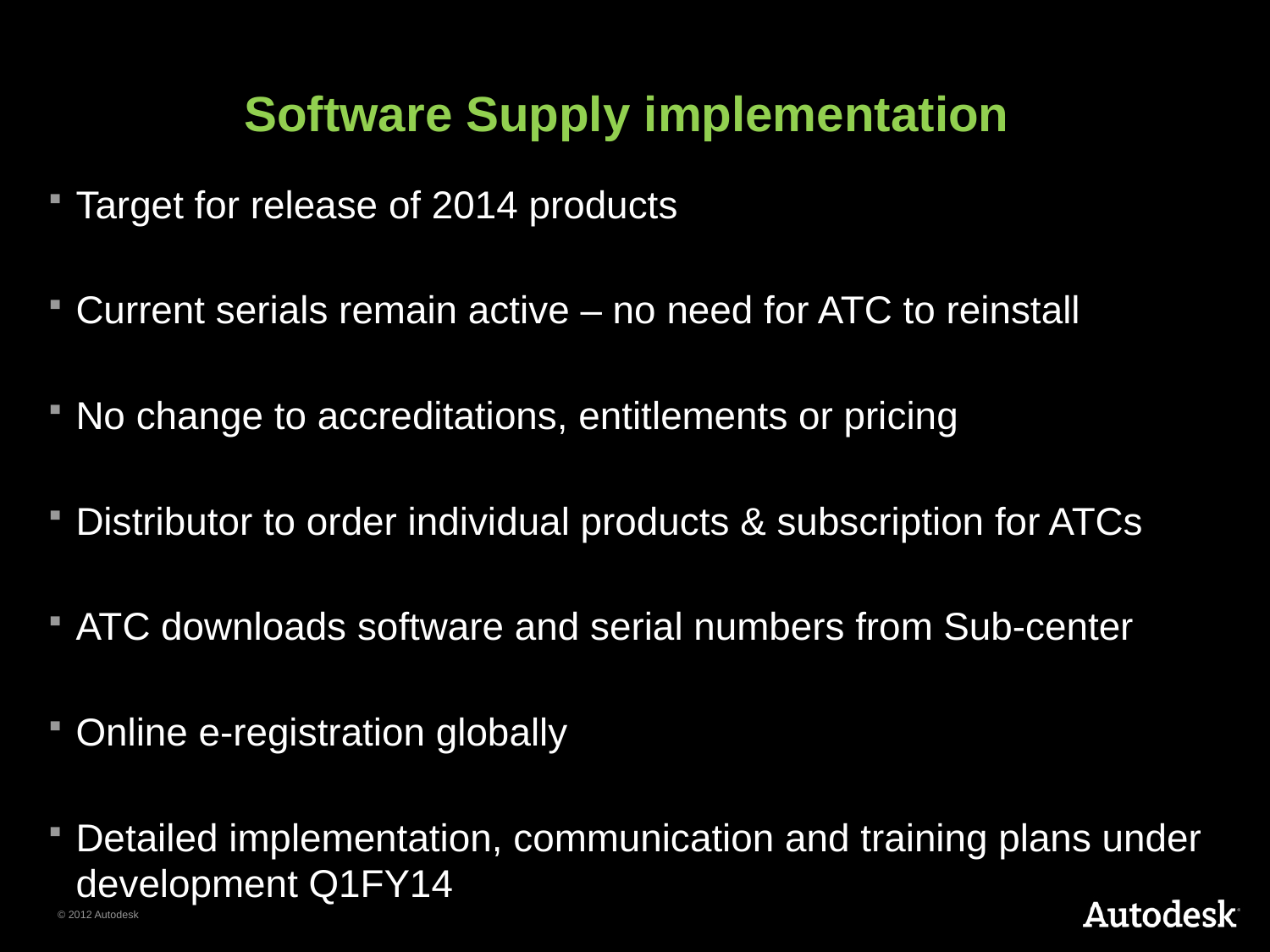

# Software Supply implementation
Target for release of 2014 products

Current serials remain active – no need for ATC to reinstall

No change to accreditations, entitlements or pricing

Distributor to order individual products & subscription for ATCs

ATC downloads software and serial numbers from Sub-center

Online e-registration globally

Detailed implementation, communication and training plans under development Q1FY14